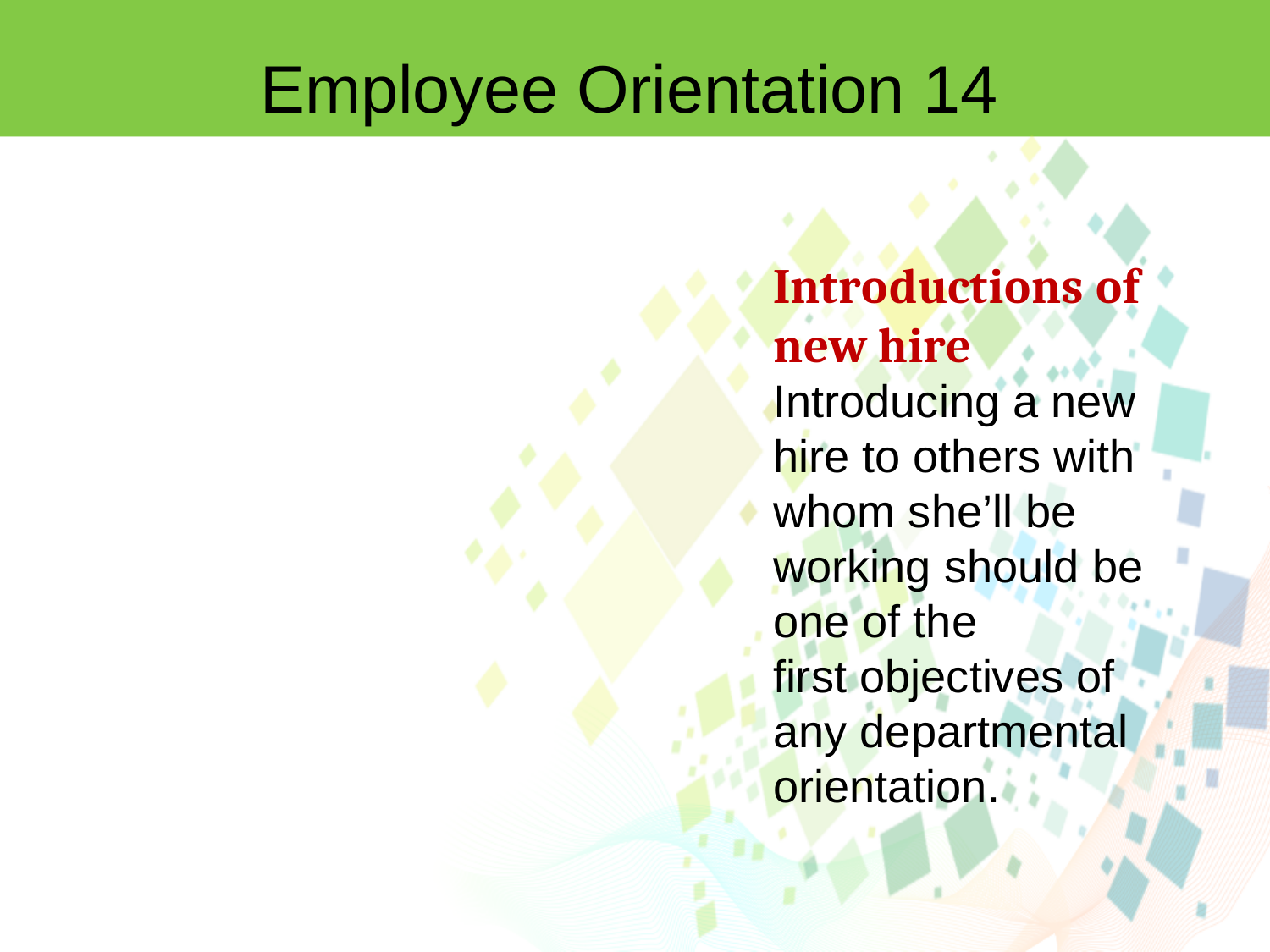

Employee Orientation 14
Introductions of new hire
Introducing a new hire to others with whom she’ll be working should be one of the
first objectives of any departmental orientation.